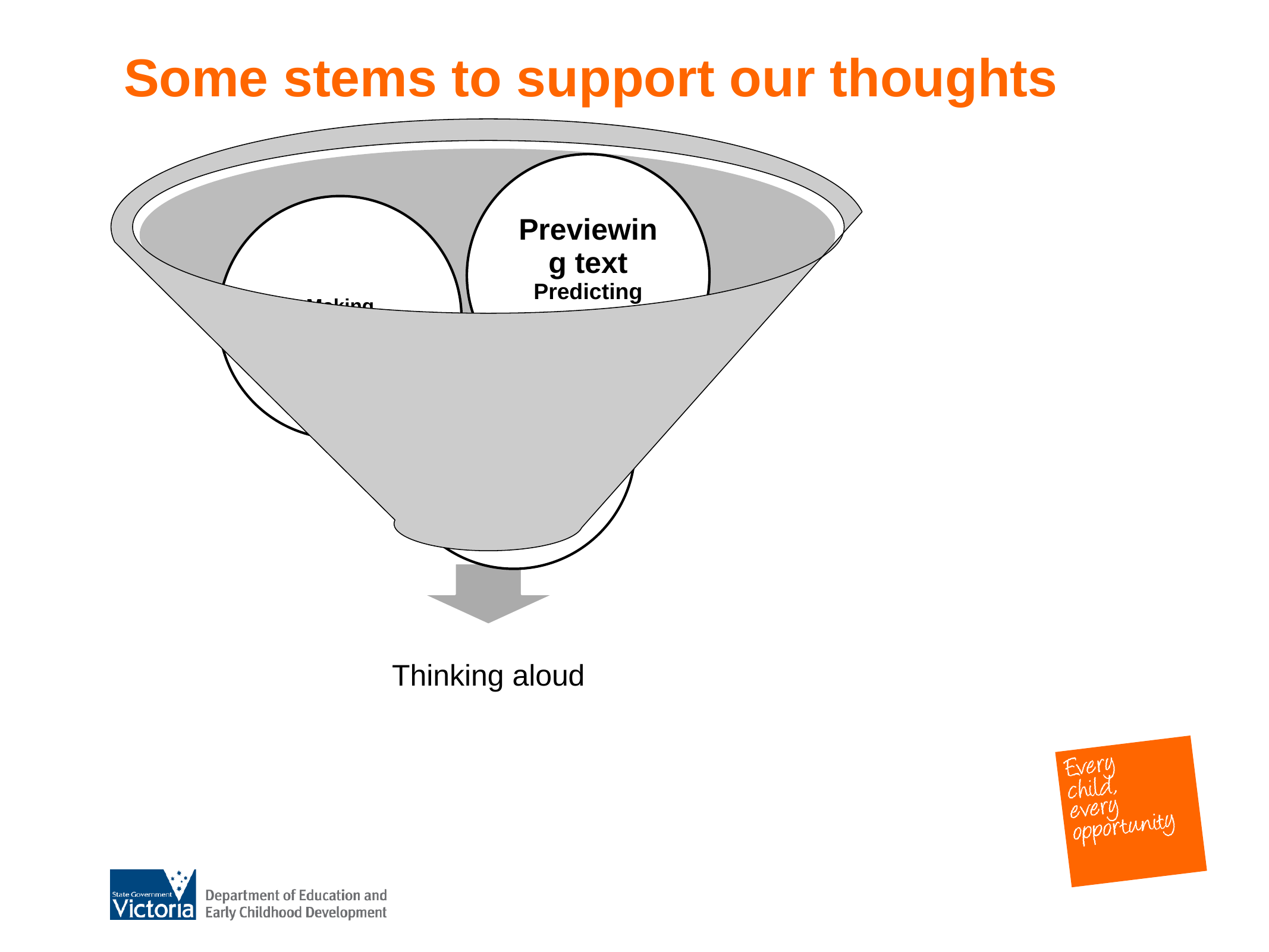

# Some stems to support our thoughts
Making connections
Monitoring comprehension
Thinking aloud
Previewing text
Predicting